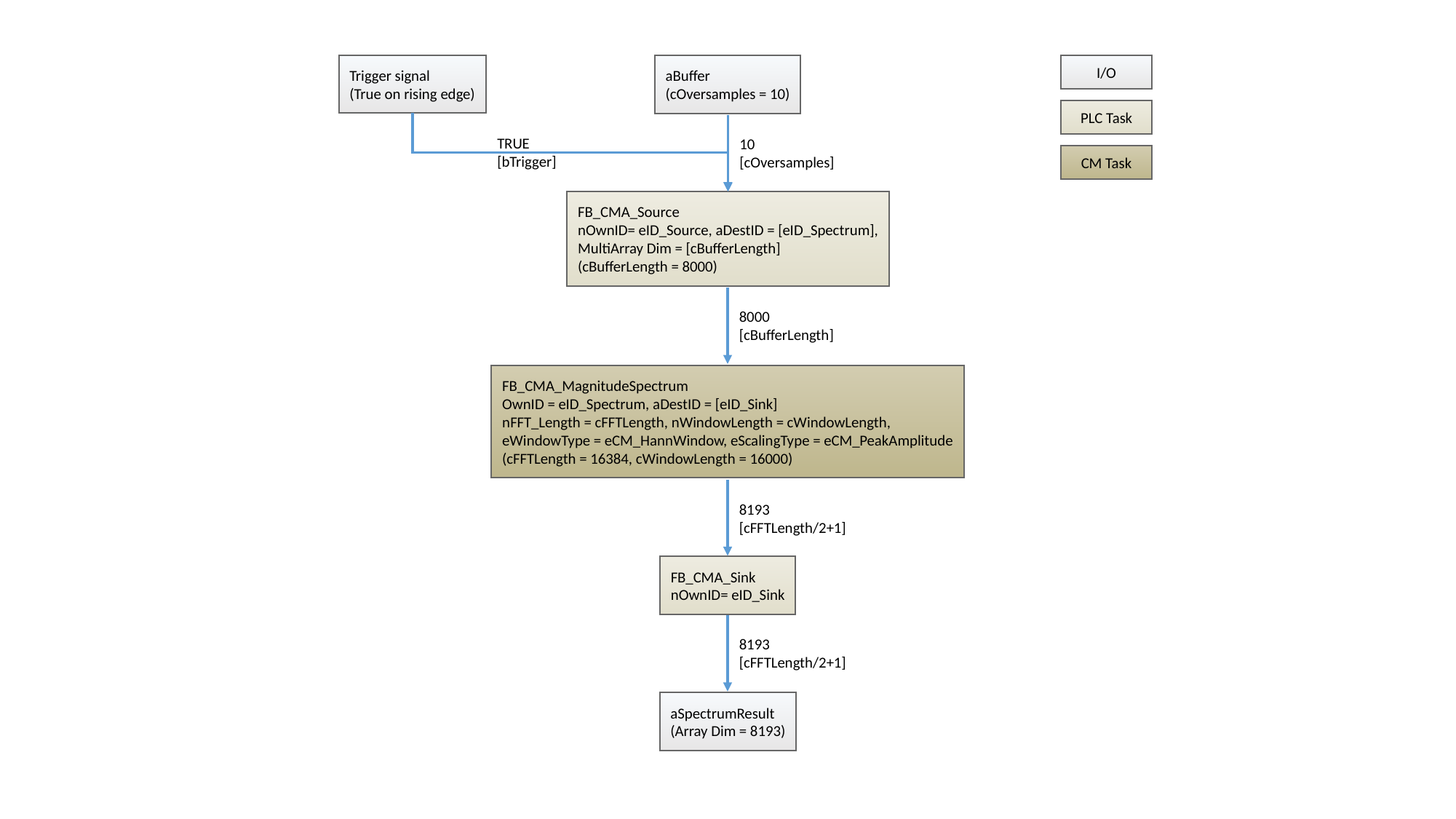

Trigger signal
(True on rising edge)
aBuffer
(cOversamples = 10)
I/O
PLC Task
TRUE
[bTrigger]
10
[cOversamples]
CM Task
FB_CMA_Source
nOwnID= eID_Source, aDestID = [eID_Spectrum],
MultiArray Dim = [cBufferLength]
(cBufferLength = 8000)
8000
[cBufferLength]
FB_CMA_MagnitudeSpectrum
OwnID = eID_Spectrum, aDestID = [eID_Sink]
nFFT_Length = cFFTLength, nWindowLength = cWindowLength,
eWindowType = eCM_HannWindow, eScalingType = eCM_PeakAmplitude
(cFFTLength = 16384, cWindowLength = 16000)
8193
[cFFTLength/2+1]
FB_CMA_Sink
nOwnID= eID_Sink
8193
[cFFTLength/2+1]
aSpectrumResult
(Array Dim = 8193)